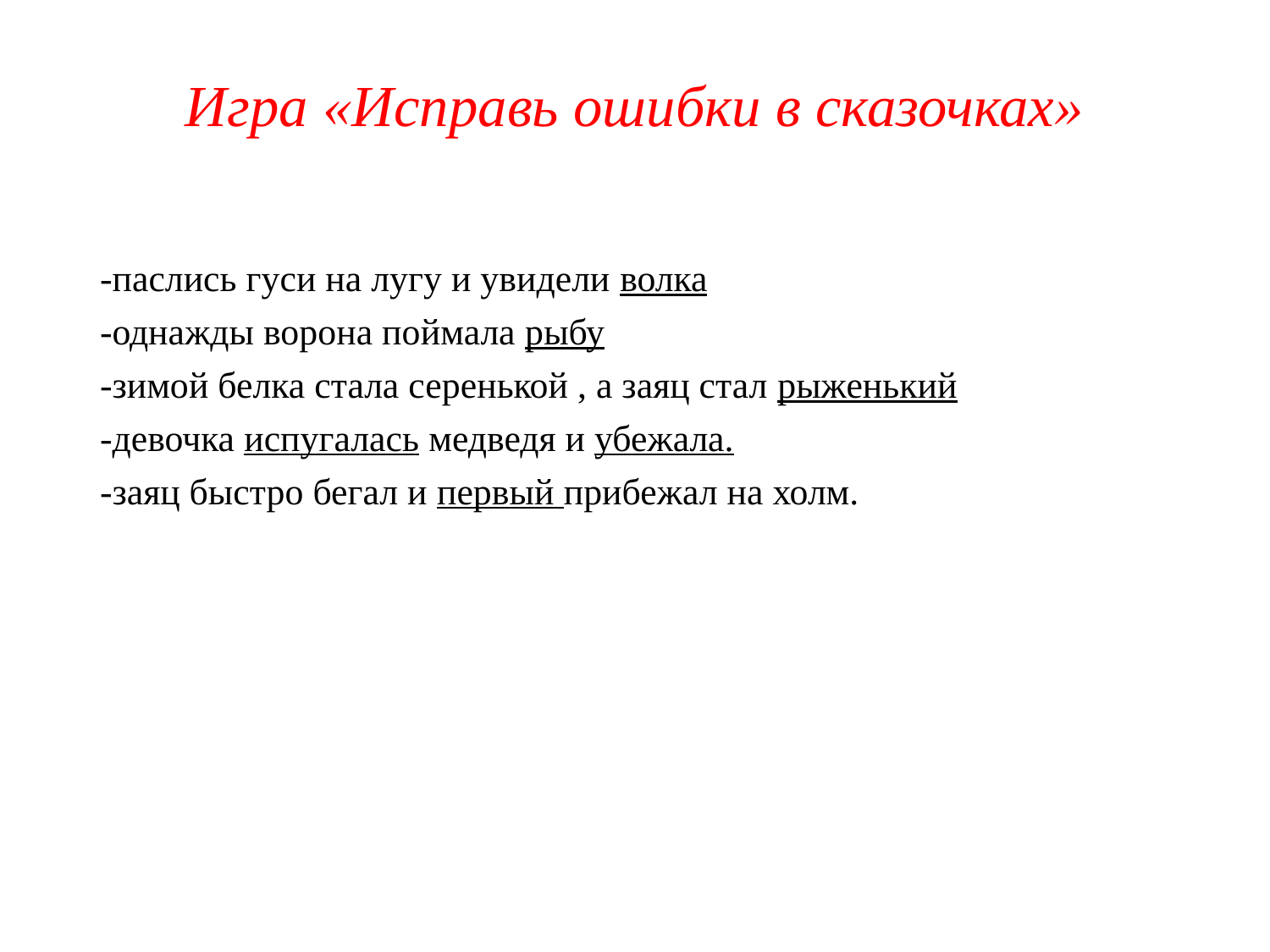

# Игра «Исправь ошибки в сказочках»
-паслись гуси на лугу и увидели волка
-однажды ворона поймала рыбу
-зимой белка стала серенькой , а заяц стал рыженький
-девочка испугалась медведя и убежала.
-заяц быстро бегал и первый прибежал на холм.